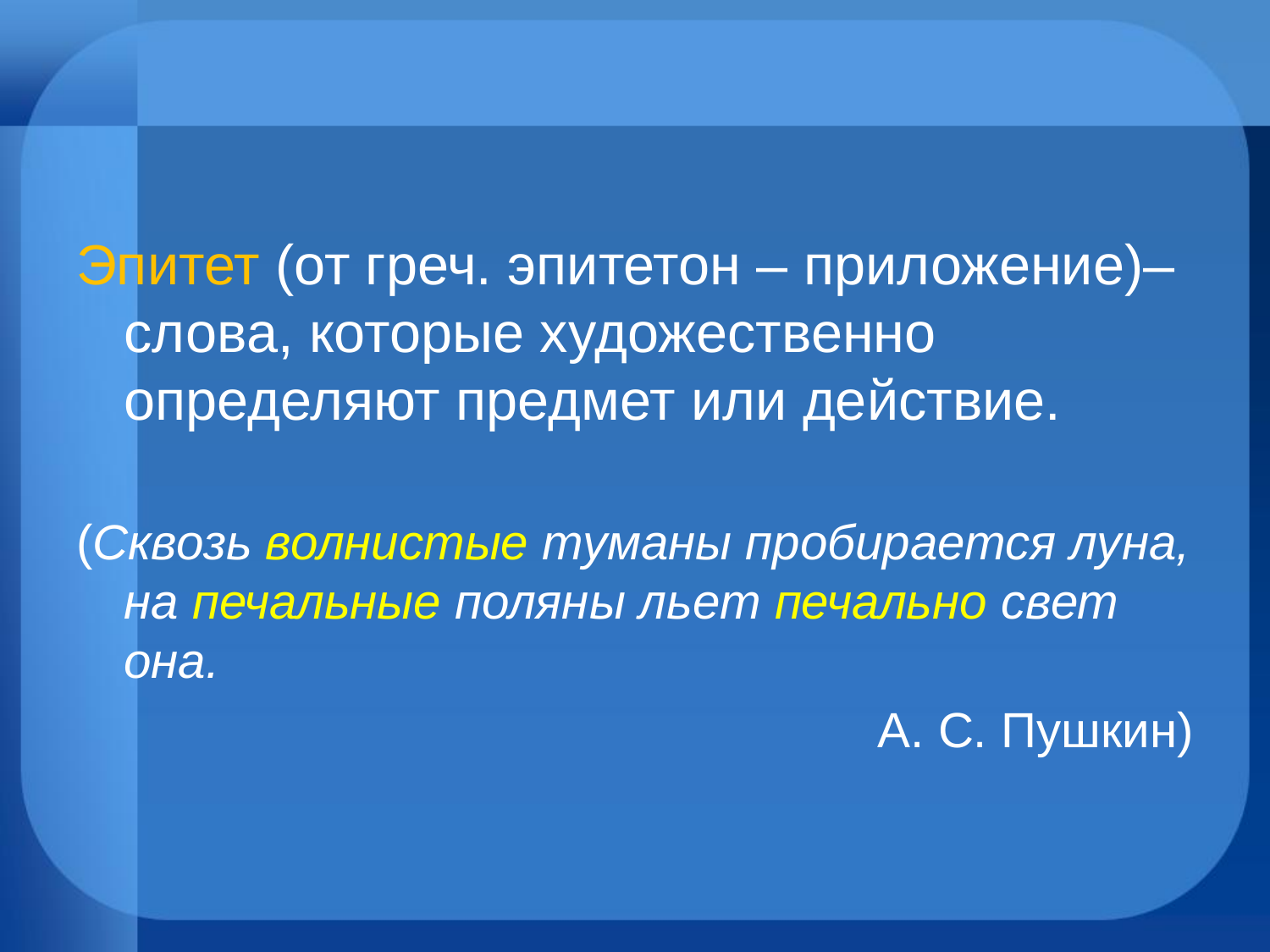

#
Эпитет (от греч. эпитетон – приложение)– слова, которые художественно определяют предмет или действие.

(Сквозь волнистые туманы пробирается луна, на печальные поляны льет печально свет она.
А. С. Пушкин)